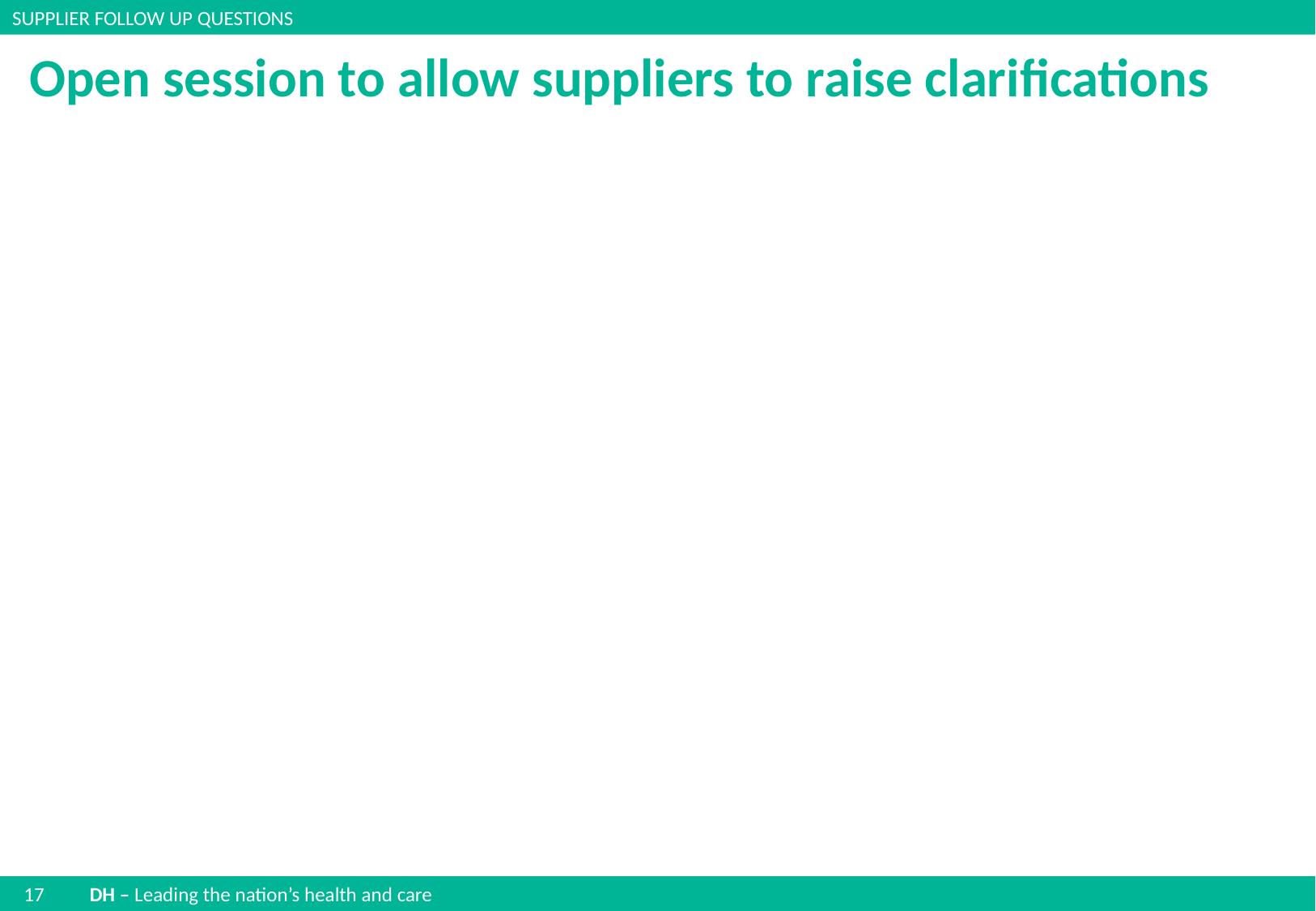

SUPPLIER FOLLOW UP QUESTIONS
# Open session to allow suppliers to raise clarifications